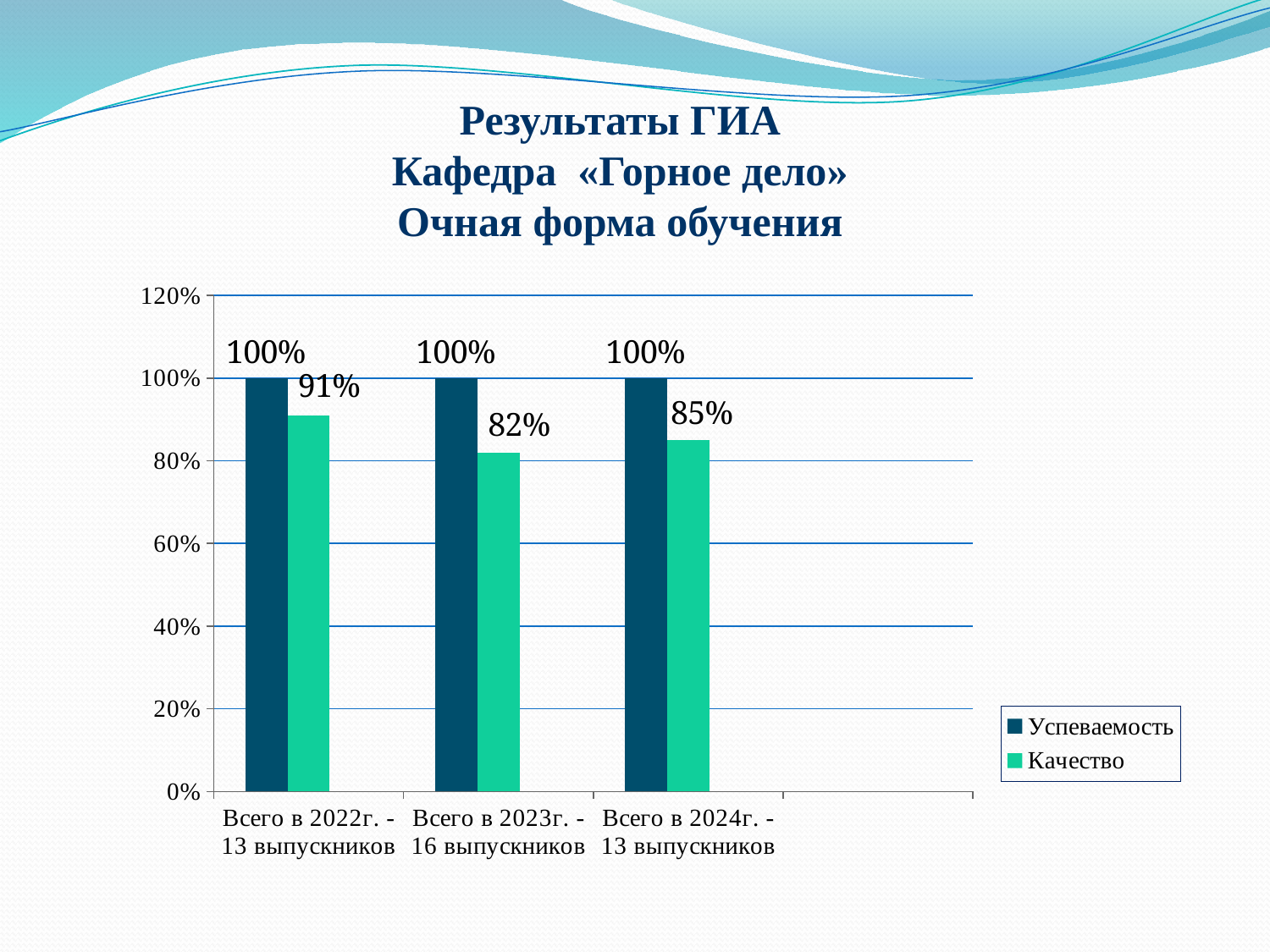

Результаты ГИА
Кафедра  «Горное дело»
Очная форма обучения

### Chart

| Category | Успеваемость | Качество | Столбец1 |
|---|---|---|---|
| Всего в 2022г. - 13 выпускников | 1.0 | 0.91 | None |
| Всего в 2023г. - 16 выпускников | 1.0 | 0.82 | None |
| Всего в 2024г. - 13 выпускников | 1.0 | 0.85 | None |